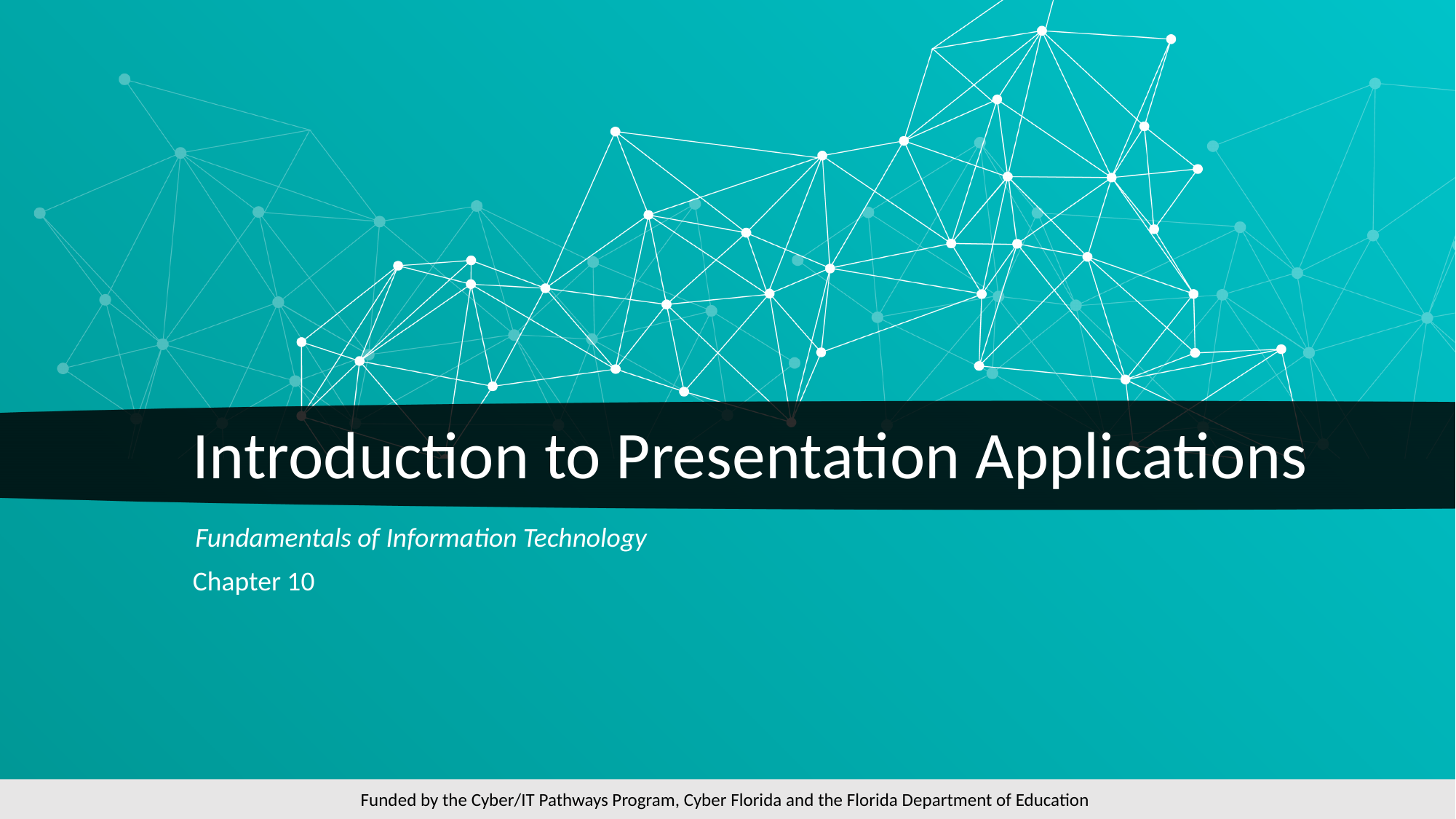

# Introduction to Presentation Applications
Chapter 10